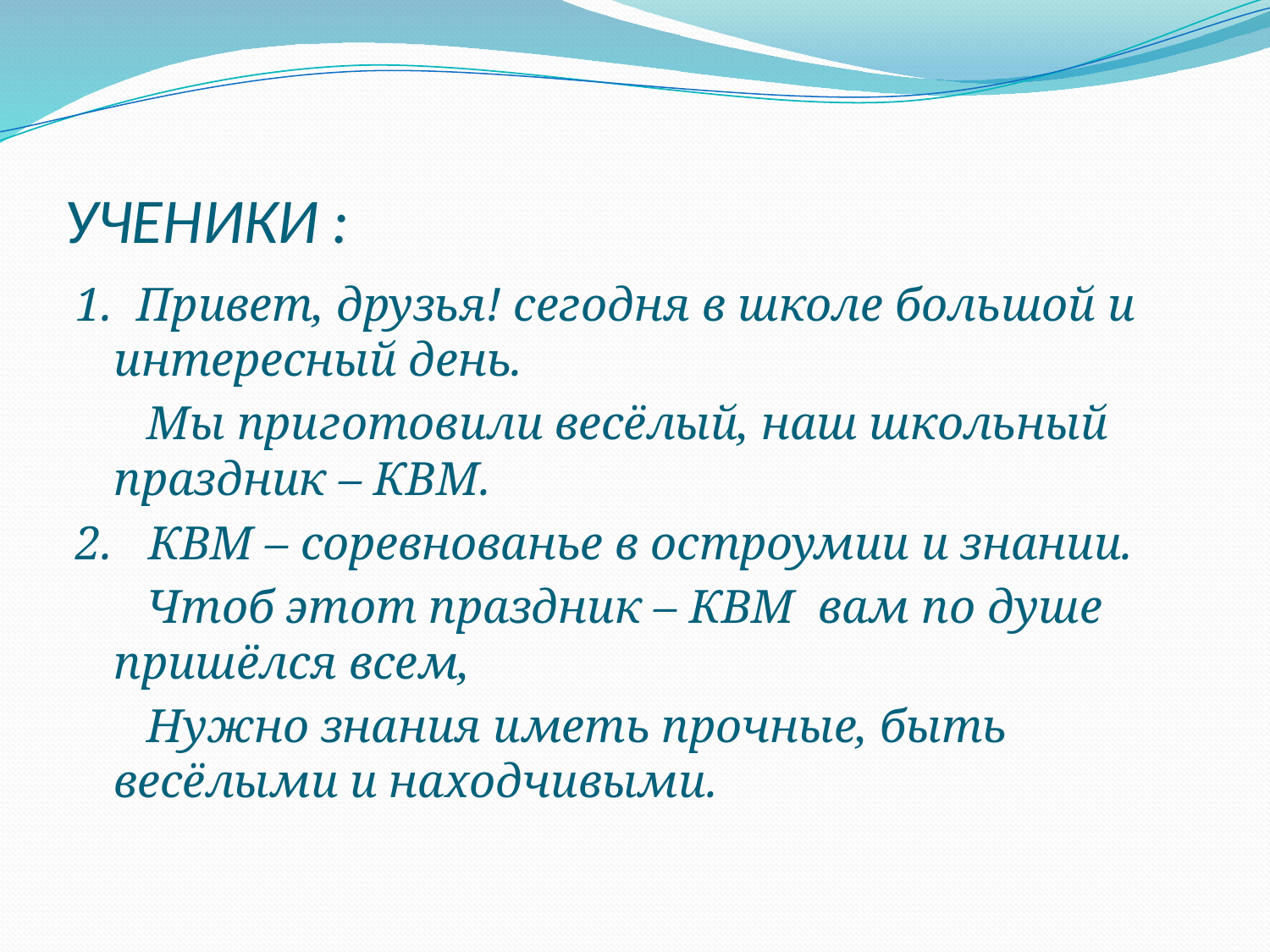

# УЧЕНИКИ :
1.  Привет, друзья! сегодня в школе большой и интересный день.
      Мы приготовили весёлый, наш школьный   праздник – КВМ.
2.   КВМ – соревнованье в остроумии и знании.
      Чтоб этот праздник – КВМ  вам по душе пришёлся всем,
      Нужно знания иметь прочные, быть весёлыми и находчивыми.